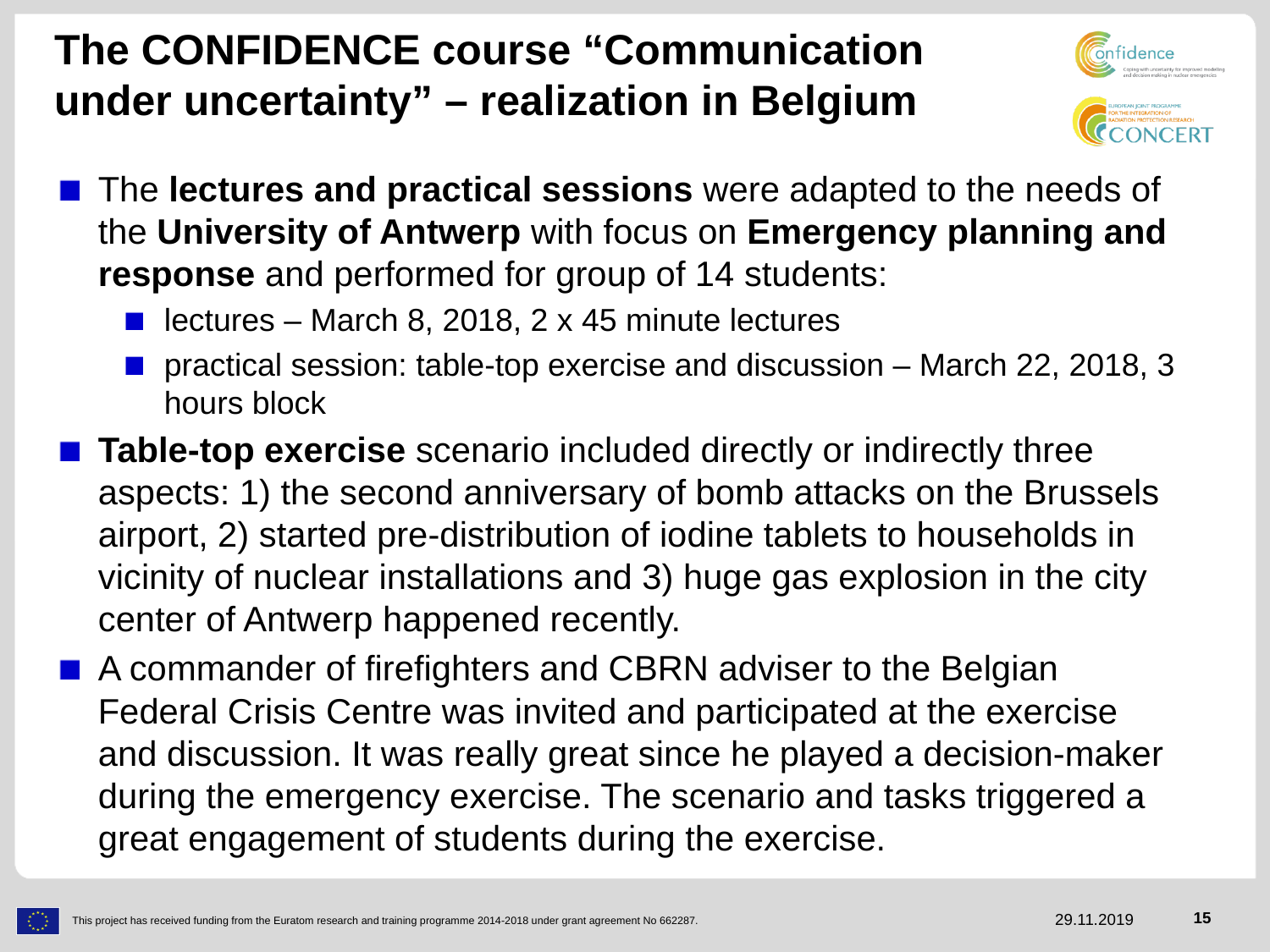

# The CONFIDENCE course “Communication under uncertainty” – realization in Belgium
The lectures and practical sessions were adapted to the needs of the University of Antwerp with focus on Emergency planning and response and performed for group of 14 students:
lectures – March 8, 2018, 2 x 45 minute lectures
practical session: table-top exercise and discussion – March 22, 2018, 3 hours block
Table-top exercise scenario included directly or indirectly three aspects: 1) the second anniversary of bomb attacks on the Brussels airport, 2) started pre-distribution of iodine tablets to households in vicinity of nuclear installations and 3) huge gas explosion in the city center of Antwerp happened recently.
A commander of firefighters and CBRN adviser to the Belgian Federal Crisis Centre was invited and participated at the exercise and discussion. It was really great since he played a decision-maker during the emergency exercise. The scenario and tasks triggered a great engagement of students during the exercise.